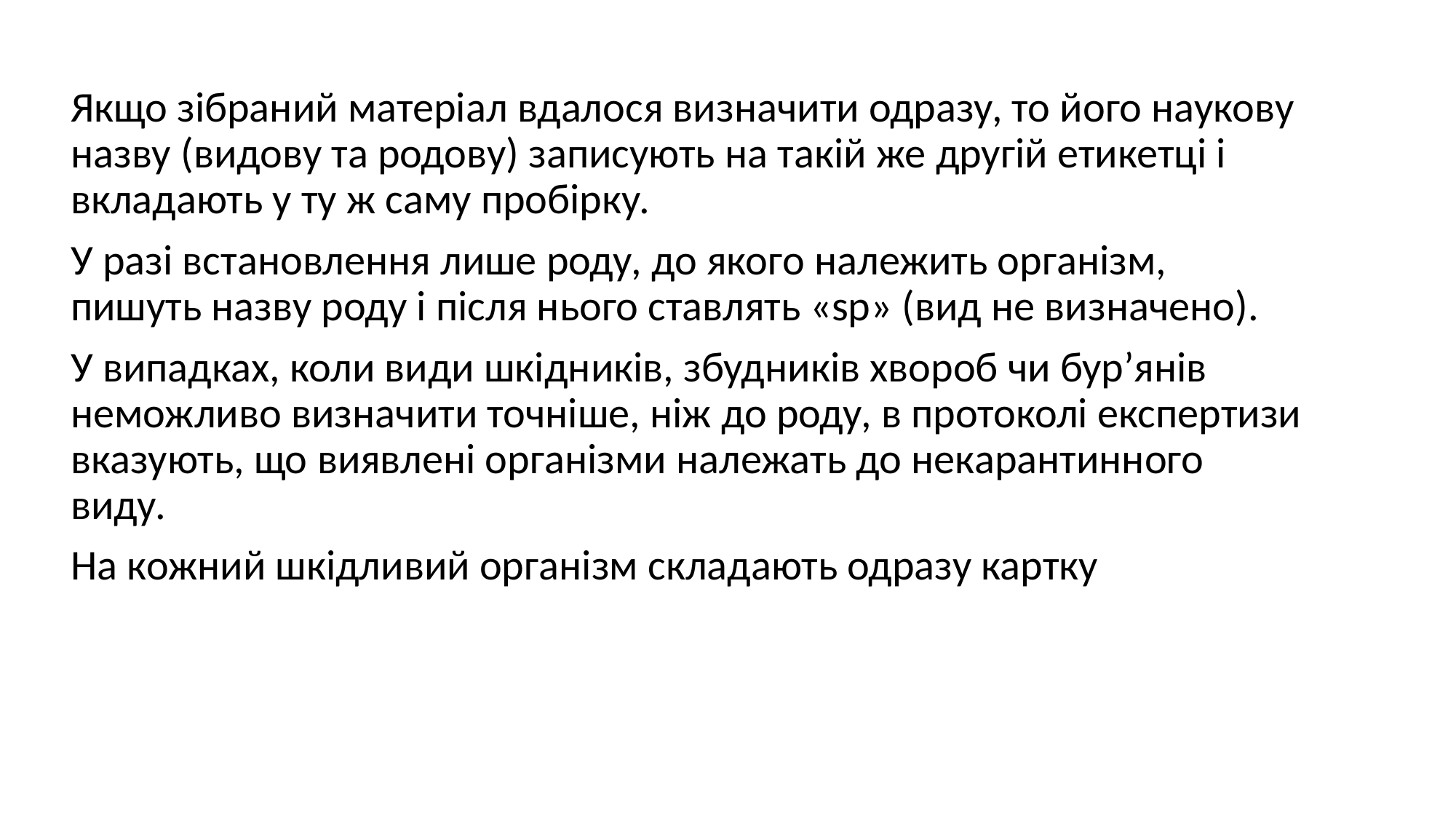

Якщо зібраний матеріал вдалося визначити одразу, то його наукову назву (видову та родову) записують на такій же другій етикетці і вкладають у ту ж саму пробірку.
У разі встановлення лише роду, до якого належить організм, пишуть назву роду і після нього ставлять «sp» (вид не визначено).
У випадках, коли види шкідників, збудників хвороб чи бур’янів неможливо визначити точніше, ніж до роду, в протоколі експертизи вказують, що виявлені організми належать до некарантинного виду.
На кожний шкідливий організм складають одразу картку